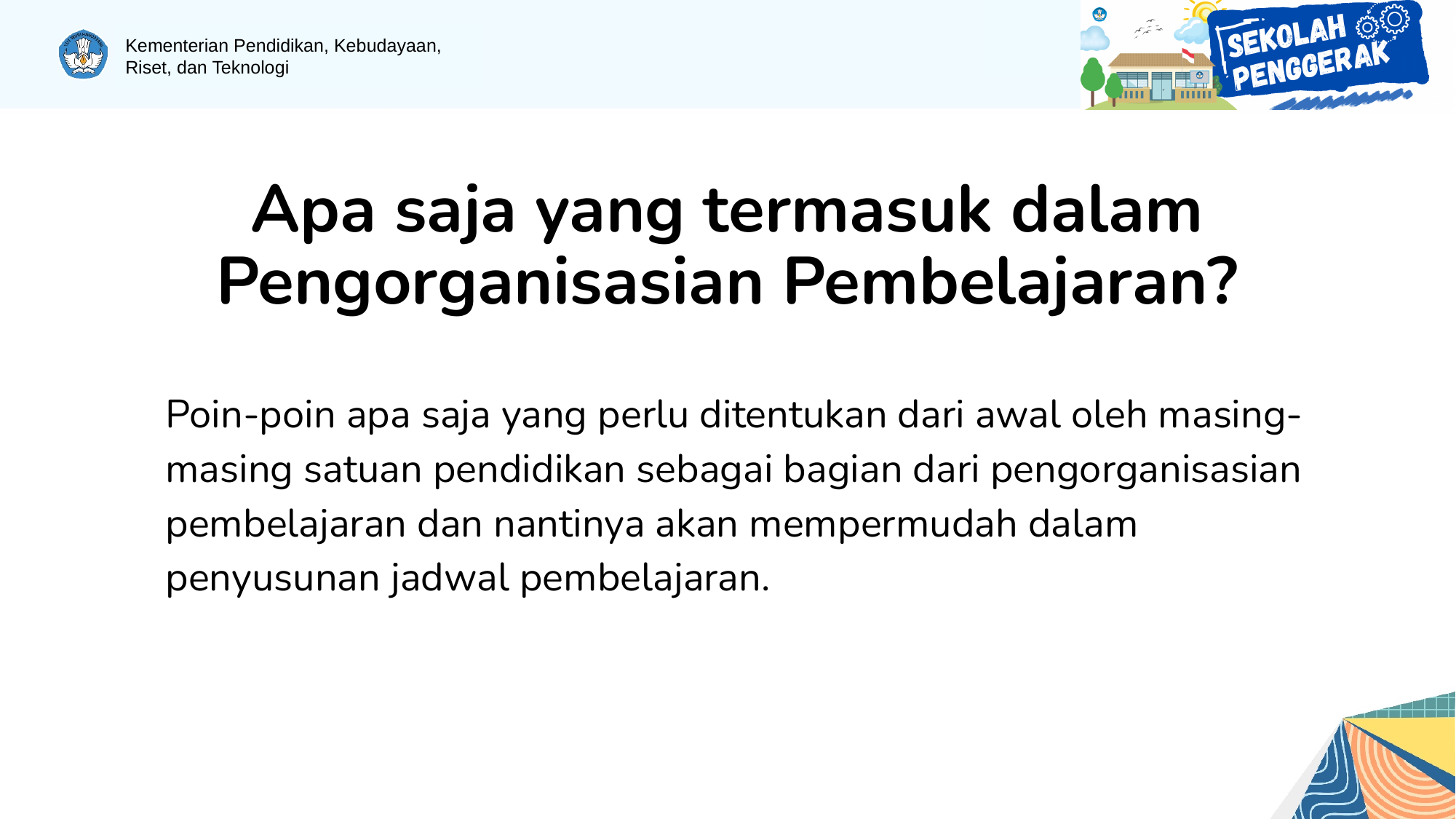

# Apa saja yang termasuk dalam Pengorganisasian Pembelajaran?
Poin-poin apa saja yang perlu ditentukan dari awal oleh masing-masing satuan pendidikan sebagai bagian dari pengorganisasian pembelajaran dan nantinya akan mempermudah dalam penyusunan jadwal pembelajaran.